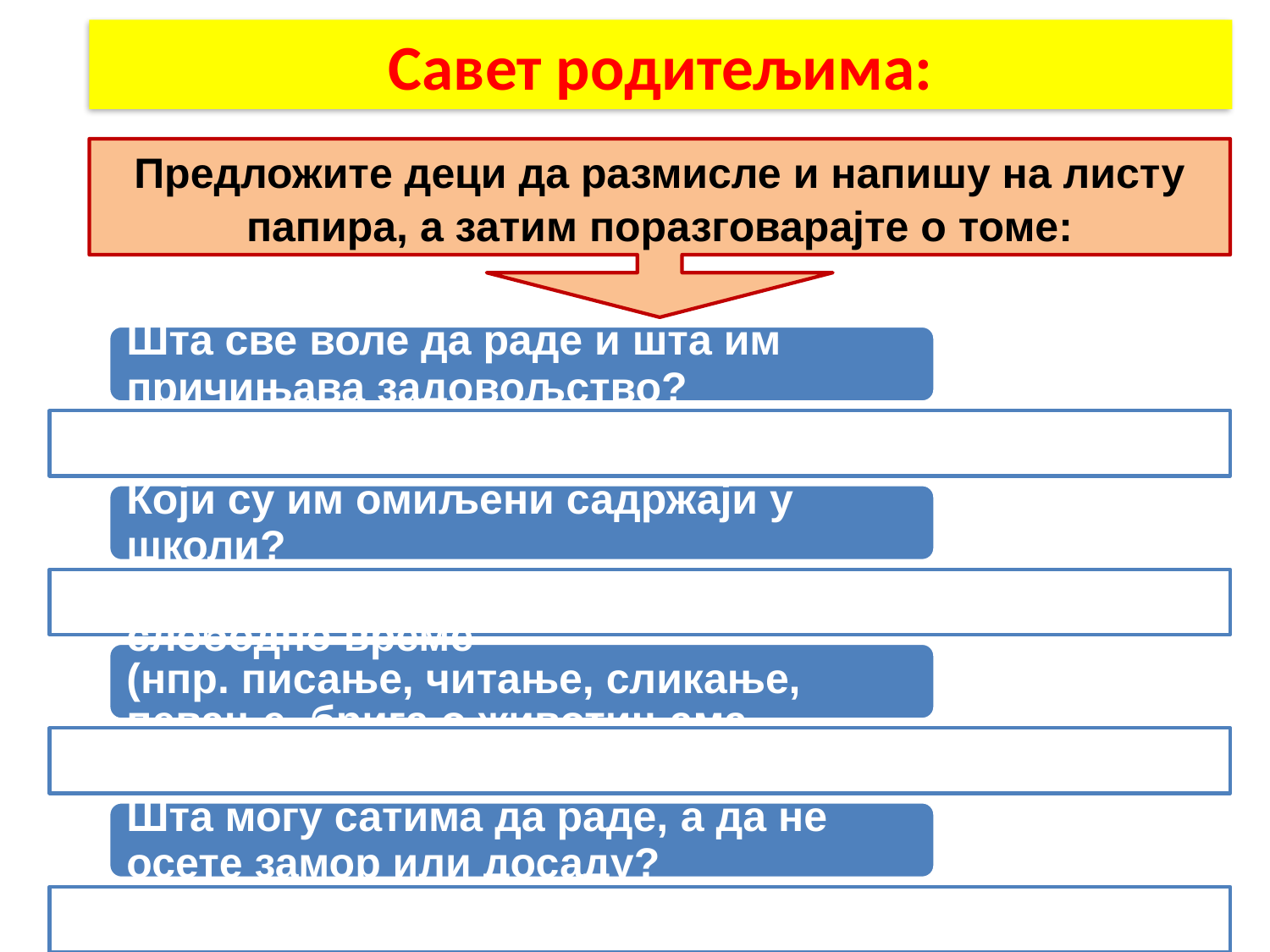

Савет родитељима:
Предложите деци да размисле и напишу на листу папира, а затим поразговарајте о томе:
Шта све воле да раде и шта им причињава задовољство?
Који су им омиљени садржаји у школи?
Шта највише воле да раде у слободно време
(нпр. писање, читање, сликање, певање, брига о животињама, мануелни рад...)?
Шта могу сатима да раде, а да не осете замор или досаду?